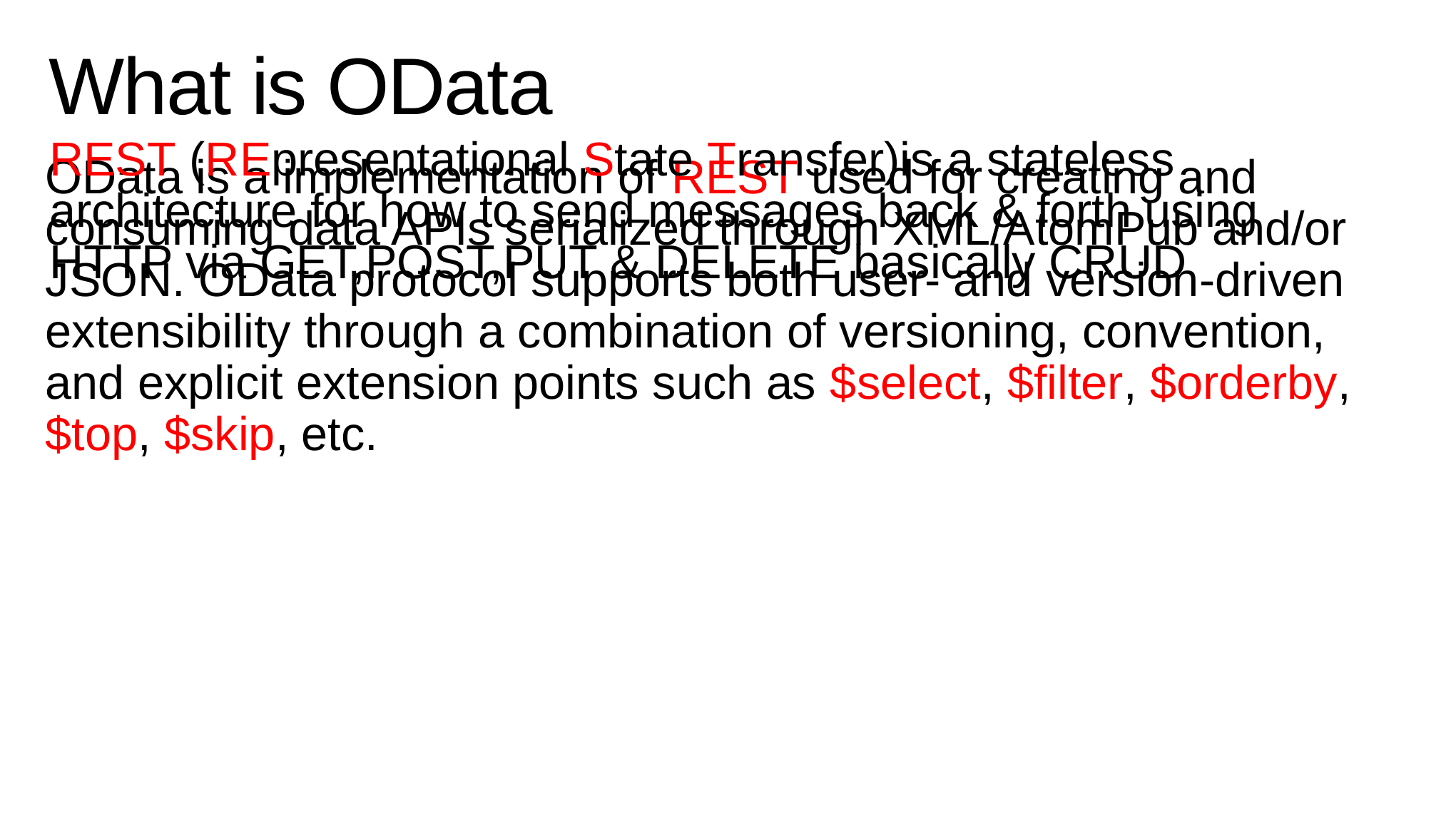

# What is OData
REST (REpresentational State Transfer)is a stateless architecture for how to send messages back & forth using HTTP via GET,POST,PUT & DELETE basically CRUD
OData is a implementation of REST used for creating and consuming data APIs serialized through XML/AtomPub and/or JSON. OData protocol supports both user- and version-driven extensibility through a combination of versioning, convention, and explicit extension points such as $select, $filter, $orderby, $top, $skip, etc.